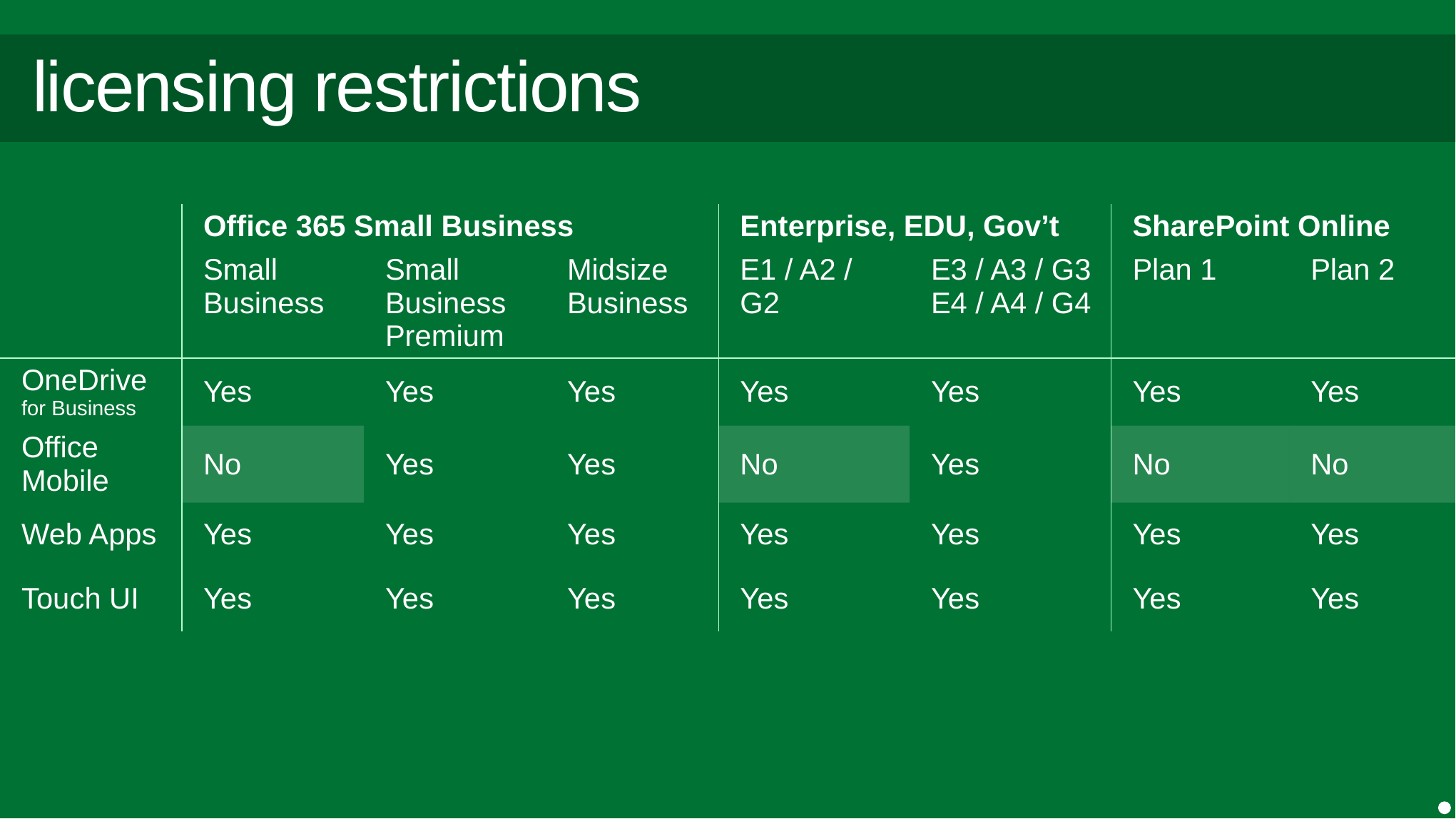

# licensing restrictions
|  | Office 365 Small Business |  |  | Enterprise, EDU, Gov’t |  | SharePoint Online |  |
| --- | --- | --- | --- | --- | --- | --- | --- |
|  | Small Business | Small Business Premium | Midsize Business | E1 / A2 / G2 | E3 / A3 / G3 E4 / A4 / G4 | Plan 1 | Plan 2 |
| OneDrive for Business | Yes | Yes | Yes | Yes | Yes | Yes | Yes |
| Office Mobile | No | Yes | Yes | No | Yes | No | No |
| Web Apps | Yes | Yes | Yes | Yes | Yes | Yes | Yes |
| Touch UI | Yes | Yes | Yes | Yes | Yes | Yes | Yes |